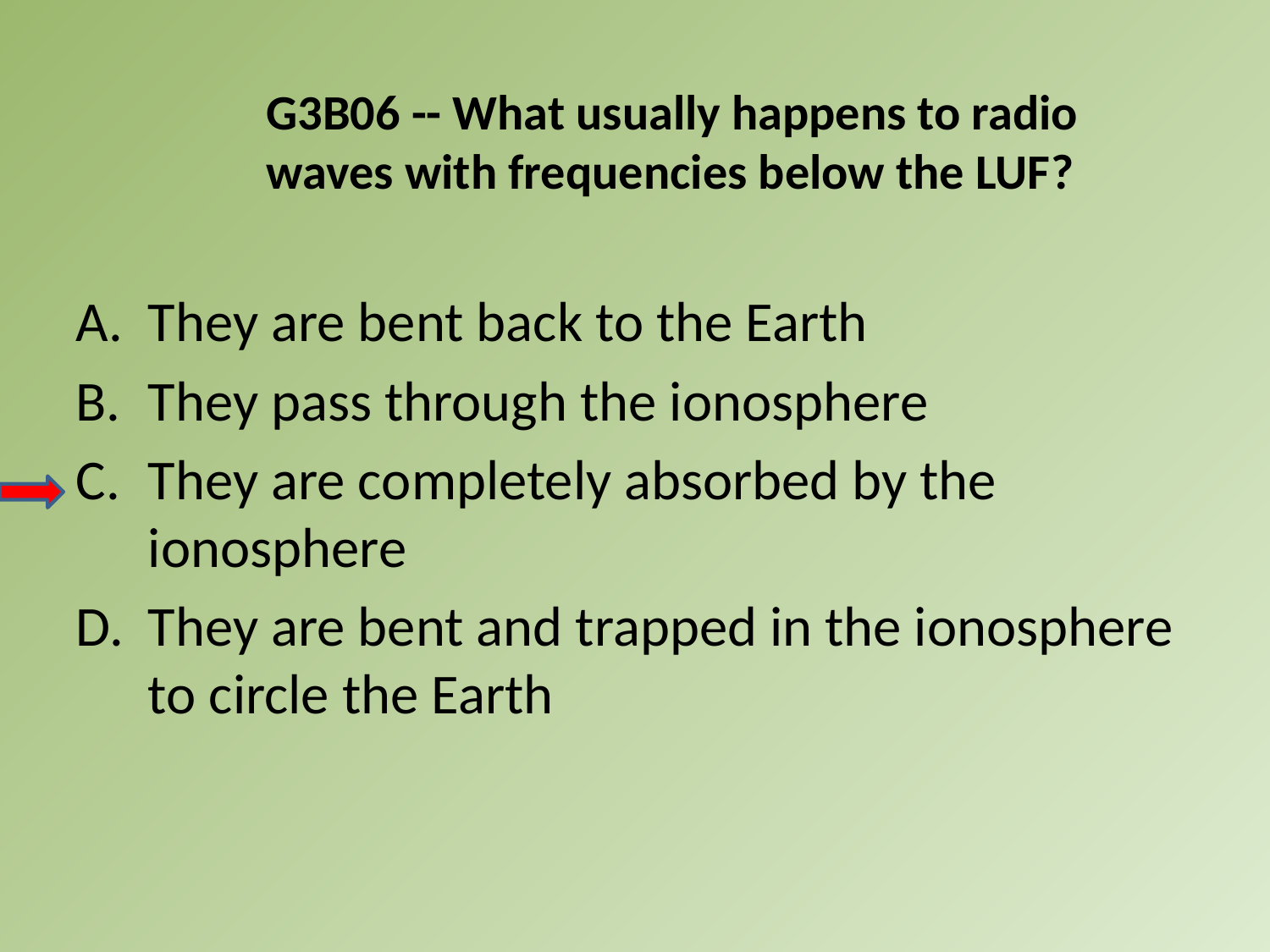

G3B06 -- What usually happens to radio waves with frequencies below the LUF?
A.	They are bent back to the Earth
B.	They pass through the ionosphere
C.	They are completely absorbed by the ionosphere
D.	They are bent and trapped in the ionosphere to circle the Earth